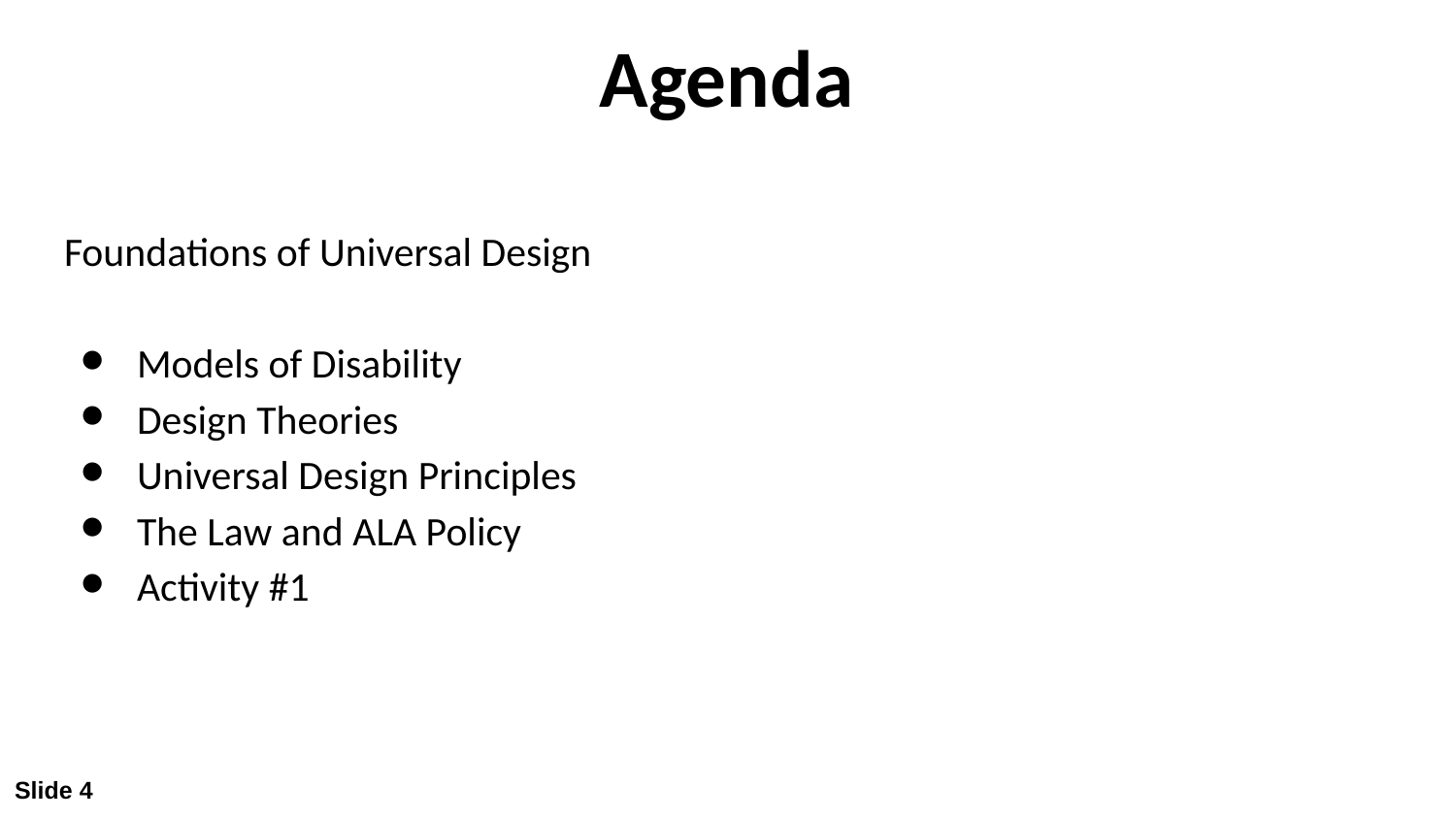

# Agenda
Foundations of Universal Design

Models of Disability
Design Theories
Universal Design Principles
The Law and ALA Policy
Activity #1
Slide 4